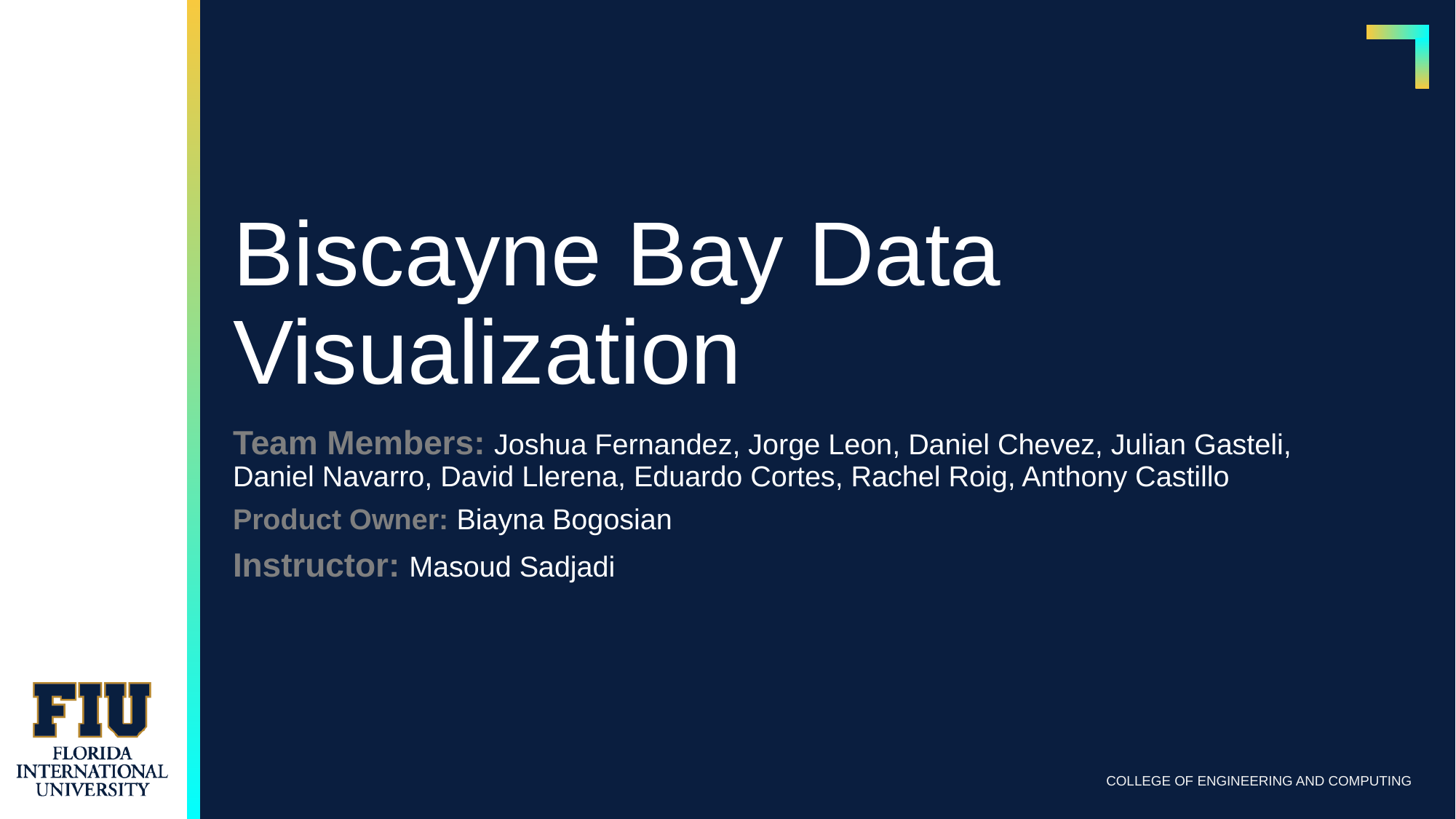

# Biscayne Bay Data Visualization
Team Members: Joshua Fernandez, Jorge Leon, Daniel Chevez, Julian Gasteli, Daniel Navarro, David Llerena, Eduardo Cortes, Rachel Roig, Anthony Castillo
Product Owner: Biayna Bogosian
Instructor: Masoud Sadjadi